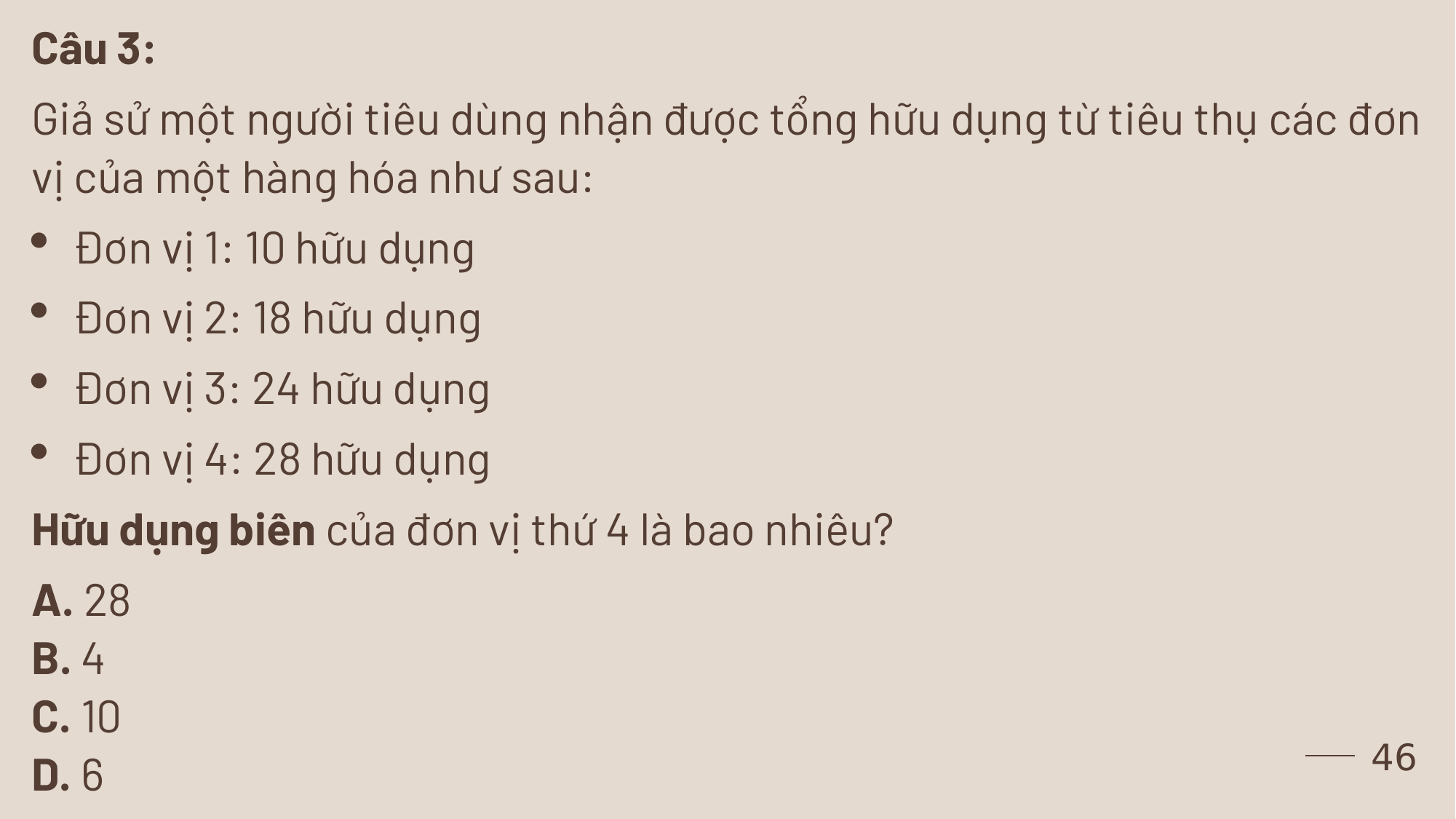

Câu 3:
Giả sử một người tiêu dùng nhận được tổng hữu dụng từ tiêu thụ các đơn vị của một hàng hóa như sau:
Đơn vị 1: 10 hữu dụng
Đơn vị 2: 18 hữu dụng
Đơn vị 3: 24 hữu dụng
Đơn vị 4: 28 hữu dụng
Hữu dụng biên của đơn vị thứ 4 là bao nhiêu?
A. 28
B. 4
C. 10
D. 6
46